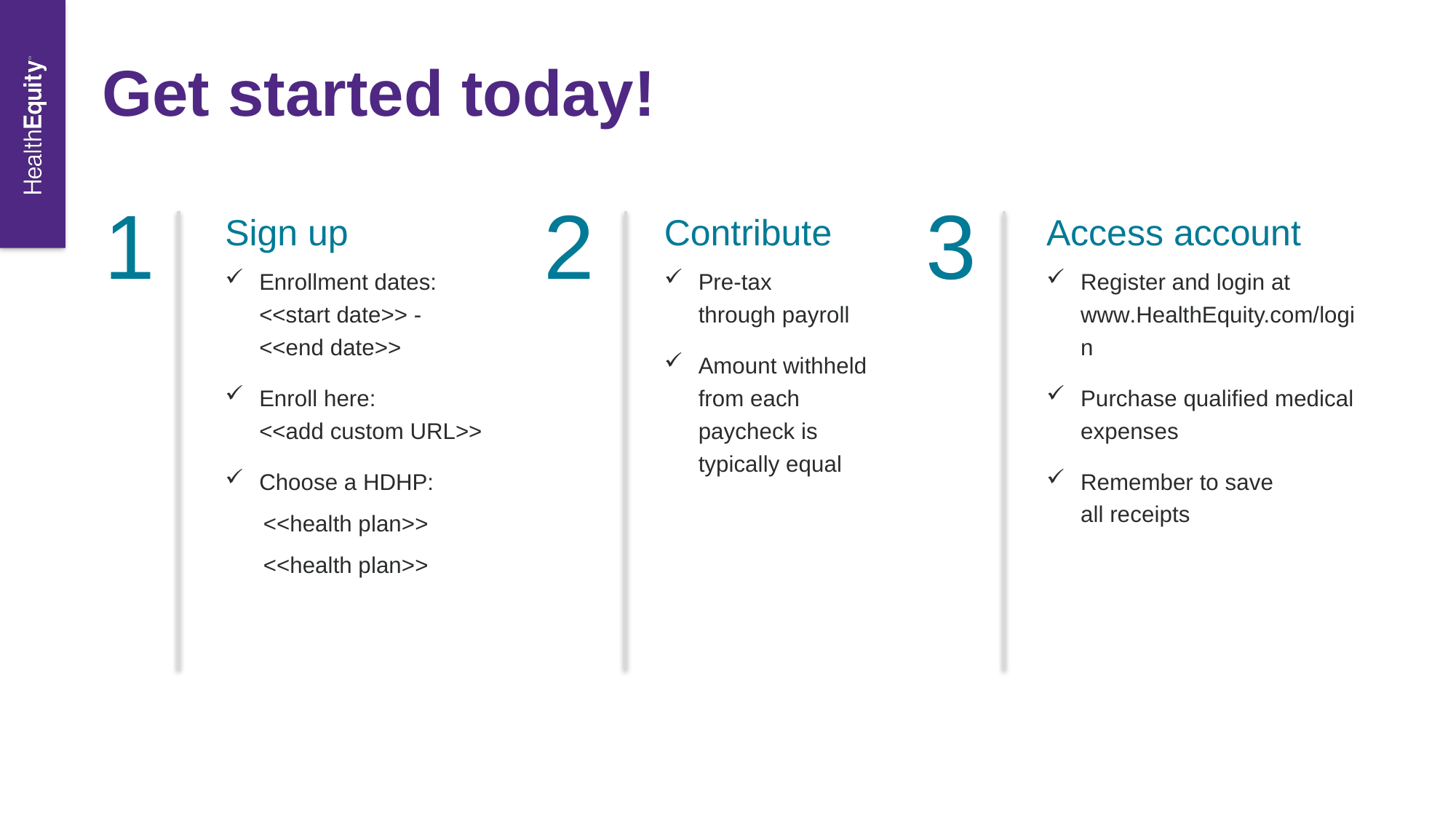

# Get started today!

1
Sign up
Enrollment dates: <<start date>> -
<<end date>>
Enroll here:
<<add custom URL>>
Choose a HDHP:
      <<health plan>>
      <<health plan>>

2
Contribute
Pre-tax
through payroll
Amount withheld from each paycheck is typically equal
3
Access account
Register and login at www.HealthEquity.com/login
Purchase qualified medical expenses
Remember to save
all receipts